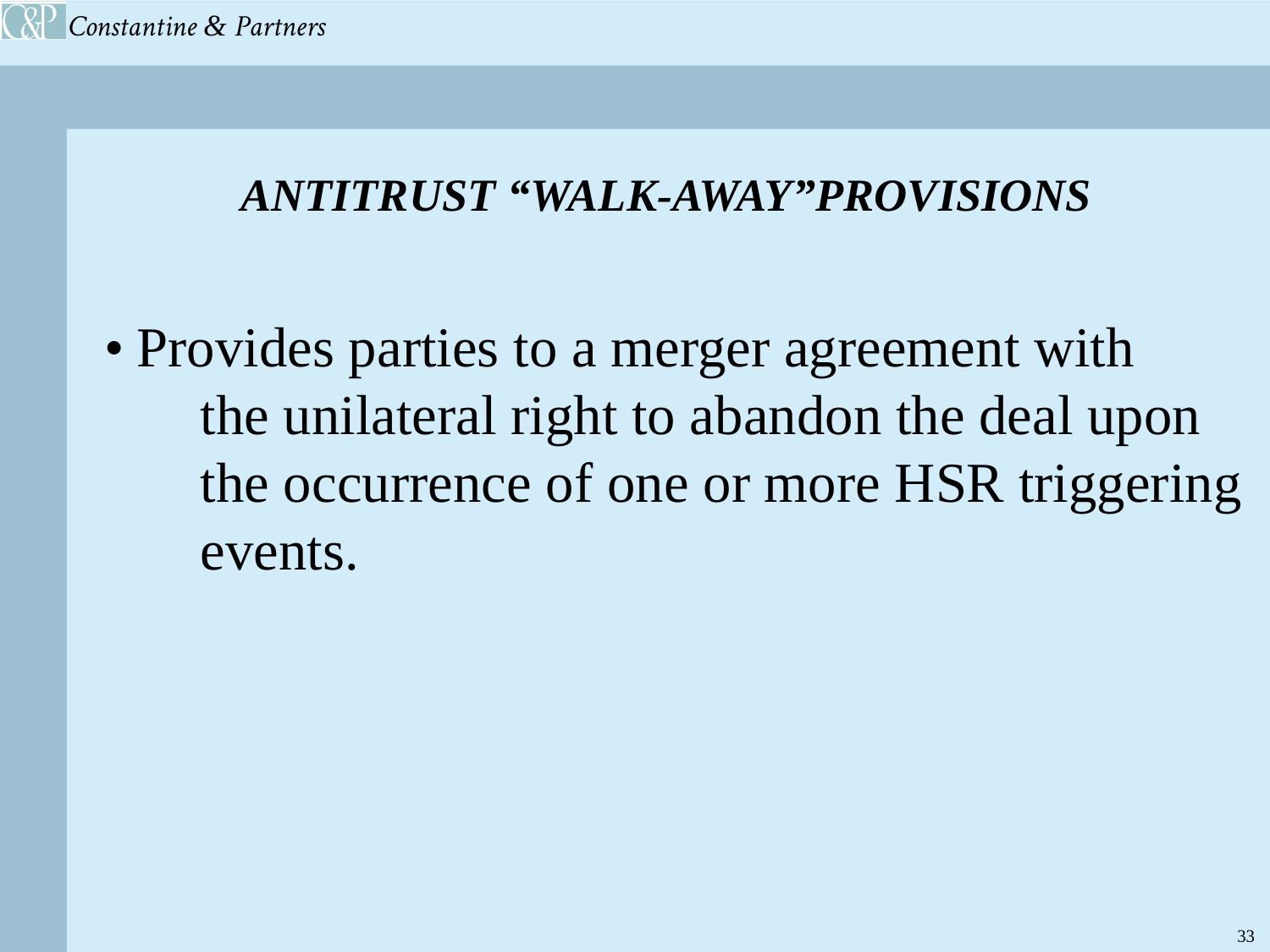

ANTITRUST “WALK-AWAY”PROVISIONS
•	Provides parties to a merger agreement with
		the unilateral right to abandon the deal upon
		the occurrence of one or more HSR triggering 		events.